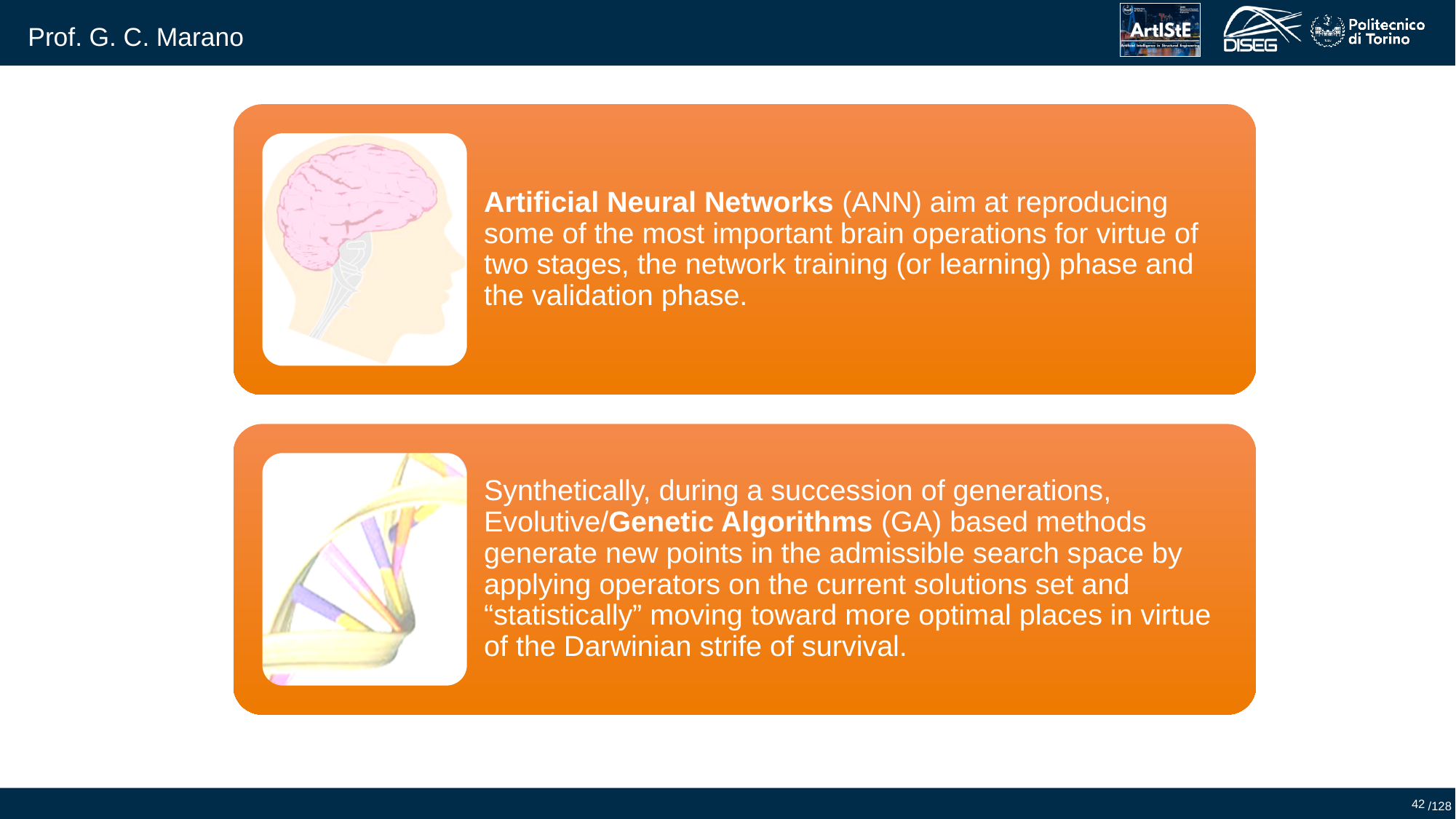

Artificial Neural Networks (ANN) aim at reproducing some of the most important brain operations for virtue of two stages, the network training (or learning) phase and the validation phase.
Synthetically, during a succession of generations, Evolutive/Genetic Algorithms (GA) based methods generate new points in the admissible search space by applying operators on the current solutions set and “statistically” moving toward more optimal places in virtue of the Darwinian strife of survival.
42